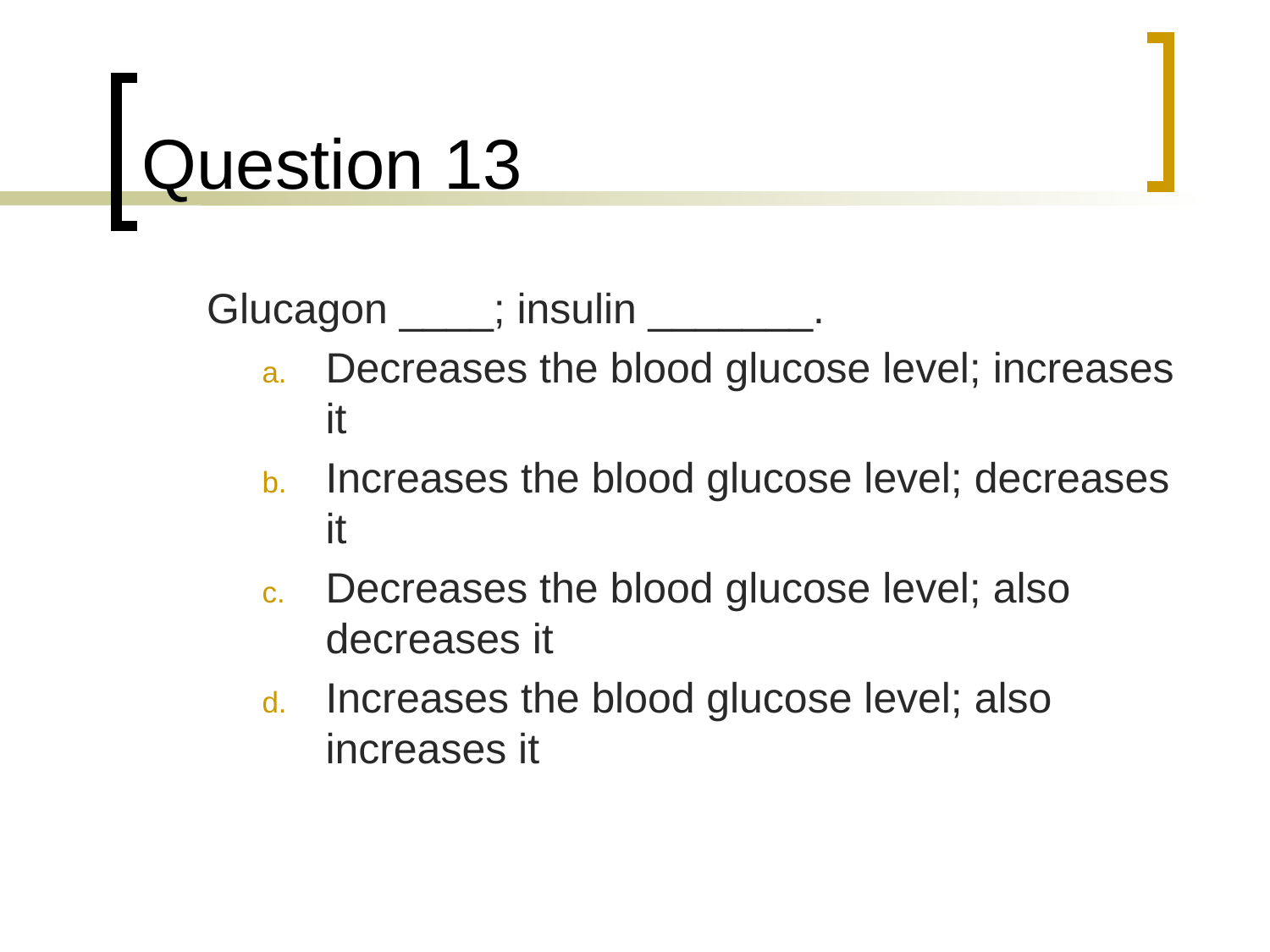

# Question 13
	Glucagon ____; insulin _______.
Decreases the blood glucose level; increases it
Increases the blood glucose level; decreases it
Decreases the blood glucose level; also decreases it
Increases the blood glucose level; also increases it